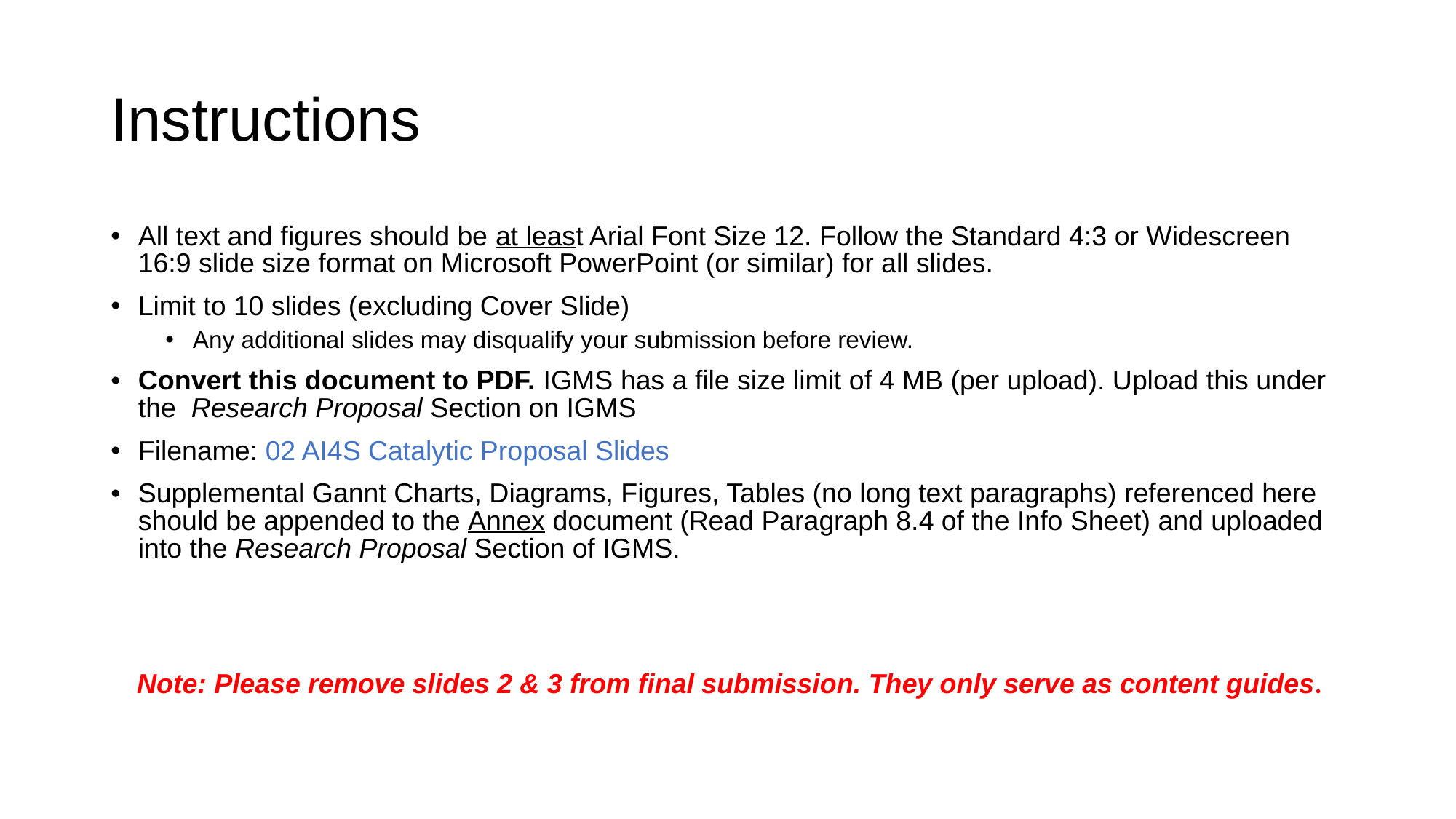

# Instructions
All text and figures should be at least Arial Font Size 12. Follow the Standard 4:3 or Widescreen 16:9 slide size format on Microsoft PowerPoint (or similar) for all slides.
Limit to 10 slides (excluding Cover Slide)
Any additional slides may disqualify your submission before review.
Convert this document to PDF. IGMS has a file size limit of 4 MB (per upload). Upload this under the  Research Proposal Section on IGMS
Filename: 02 AI4S Catalytic Proposal Slides
Supplemental Gannt Charts, Diagrams, Figures, Tables (no long text paragraphs) referenced here should be appended to the Annex document (Read Paragraph 8.4 of the Info Sheet) and uploaded into the Research Proposal Section of IGMS.
Note: Please remove slides 2 & 3 from final submission. They only serve as content guides.